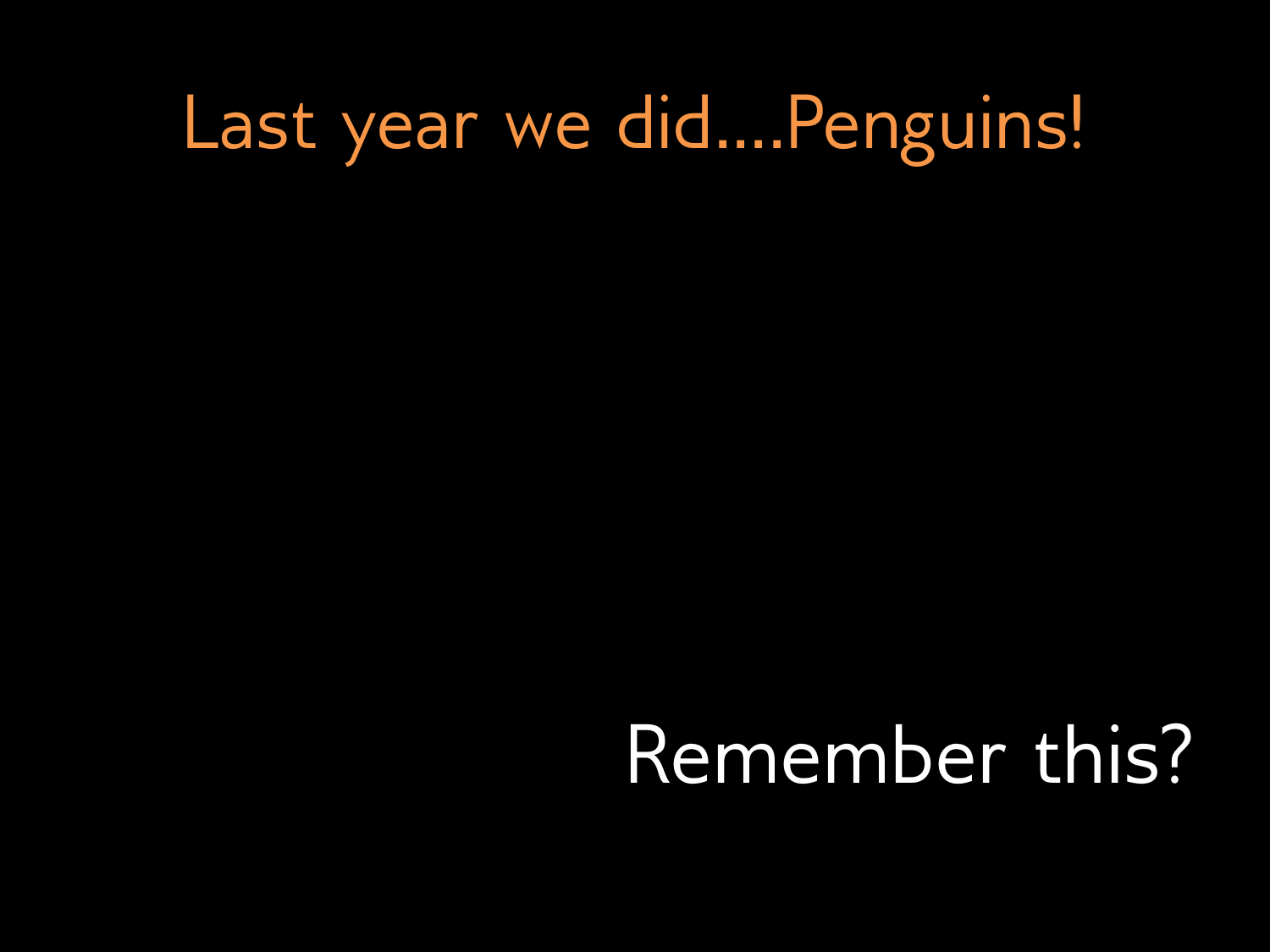

# Last year we did....Penguins!

Remember this?